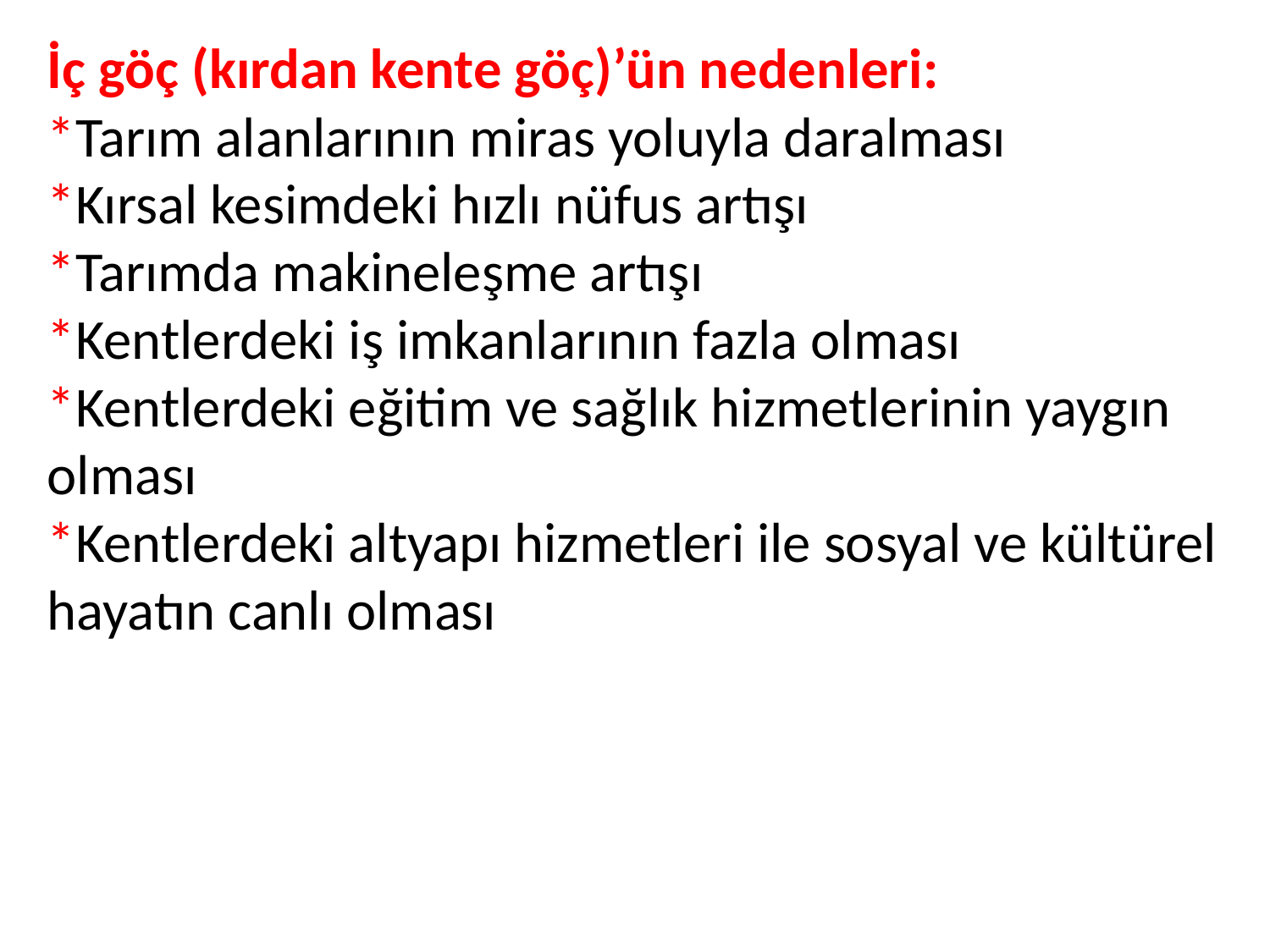

İç göç (kırdan kente göç)’ün nedenleri:
*Tarım alanlarının miras yoluyla daralması
*Kırsal kesimdeki hızlı nüfus artışı
*Tarımda makineleşme artışı
*Kentlerdeki iş imkanlarının fazla olması
*Kentlerdeki eğitim ve sağlık hizmetlerinin yaygın olması
*Kentlerdeki altyapı hizmetleri ile sosyal ve kültürel hayatın canlı olması